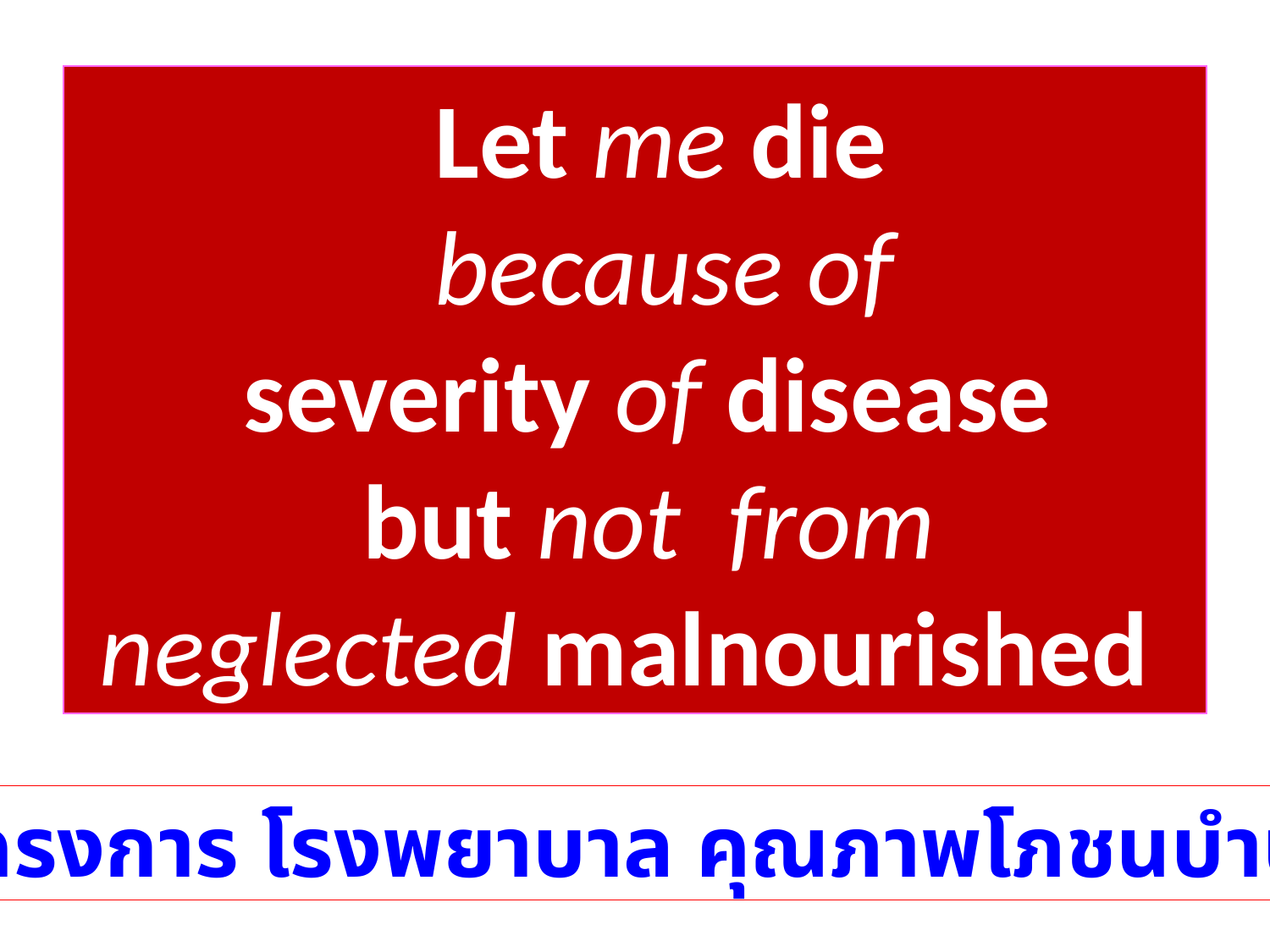

Let me die
               because of
       severity of disease
            but not  from
 neglected malnourished
 โครงการ โรงพยาบาล คุณภาพโภชนบำบัด